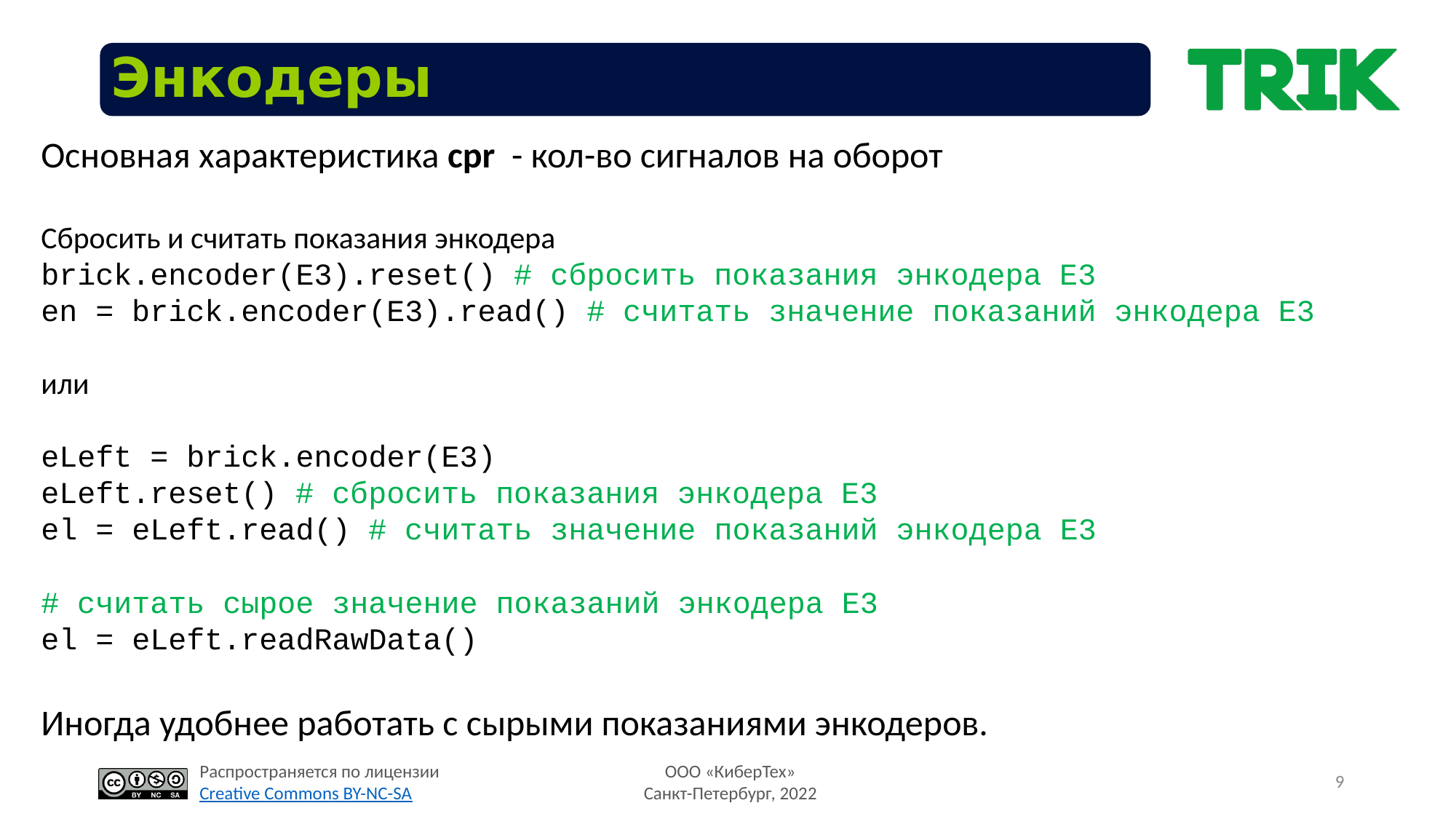

# Энкодеры
Основная характеристика cpr  - кол-во сигналов на оборот

Сбросить и считать показания энкодера
brick.encoder(E3).reset() # сбросить показания энкодера E3
en = brick.encoder(E3).read() # считать значение показаний энкодера Е3

или

eLeft = brick.encoder(E3)
eLeft.reset() # сбросить показания энкодера E3
el = eLeft.read() # считать значение показаний энкодера Е3

# считать сырое значение показаний энкодера Е3
el = eLeft.readRawData()

Иногда удобнее работать с сырыми показаниями энкодеров.

9